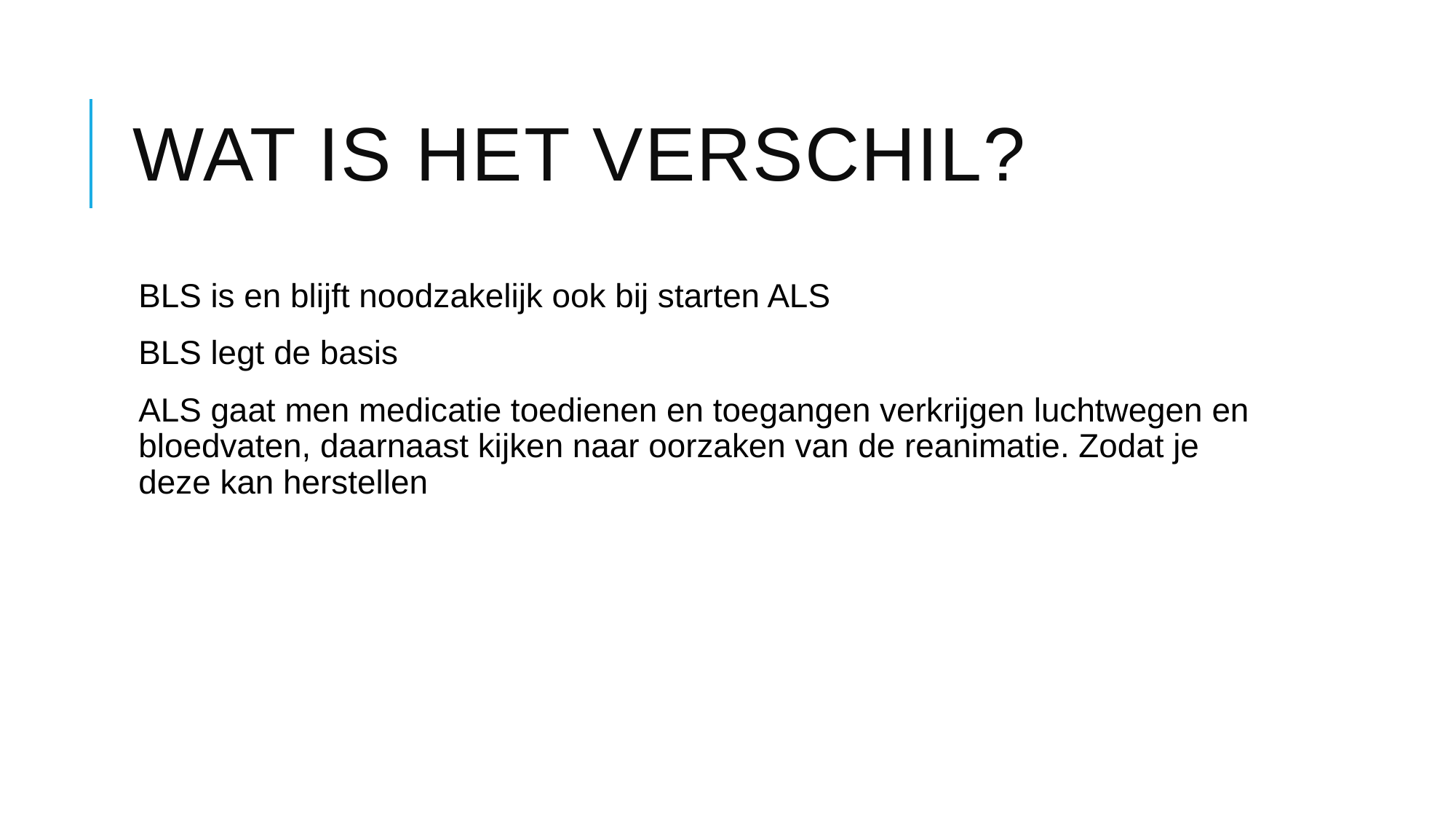

# Wat is het verschil?
BLS is en blijft noodzakelijk ook bij starten ALS
BLS legt de basis
ALS gaat men medicatie toedienen en toegangen verkrijgen luchtwegen en bloedvaten, daarnaast kijken naar oorzaken van de reanimatie. Zodat je deze kan herstellen